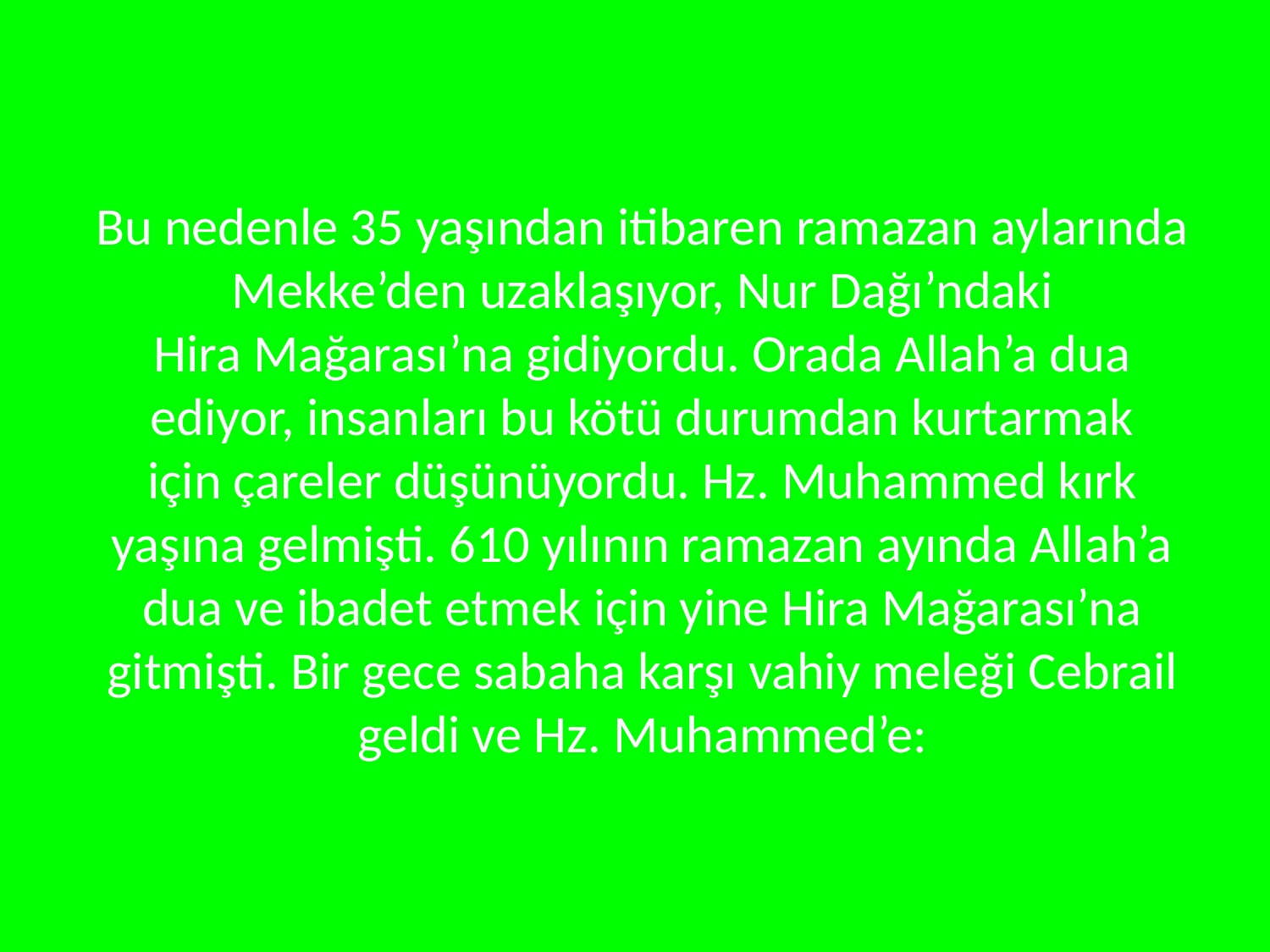

Bu nedenle 35 yaşından itibaren ramazan aylarında Mekke’den uzaklaşıyor, Nur Dağı’ndaki
Hira Mağarası’na gidiyordu. Orada Allah’a dua
ediyor, insanları bu kötü durumdan kurtarmak
için çareler düşünüyordu. Hz. Muhammed kırk yaşına gelmişti. 610 yılının ramazan ayında Allah’a dua ve ibadet etmek için yine Hira Mağarası’na gitmişti. Bir gece sabaha karşı vahiy meleği Cebrail geldi ve Hz. Muhammed’e: